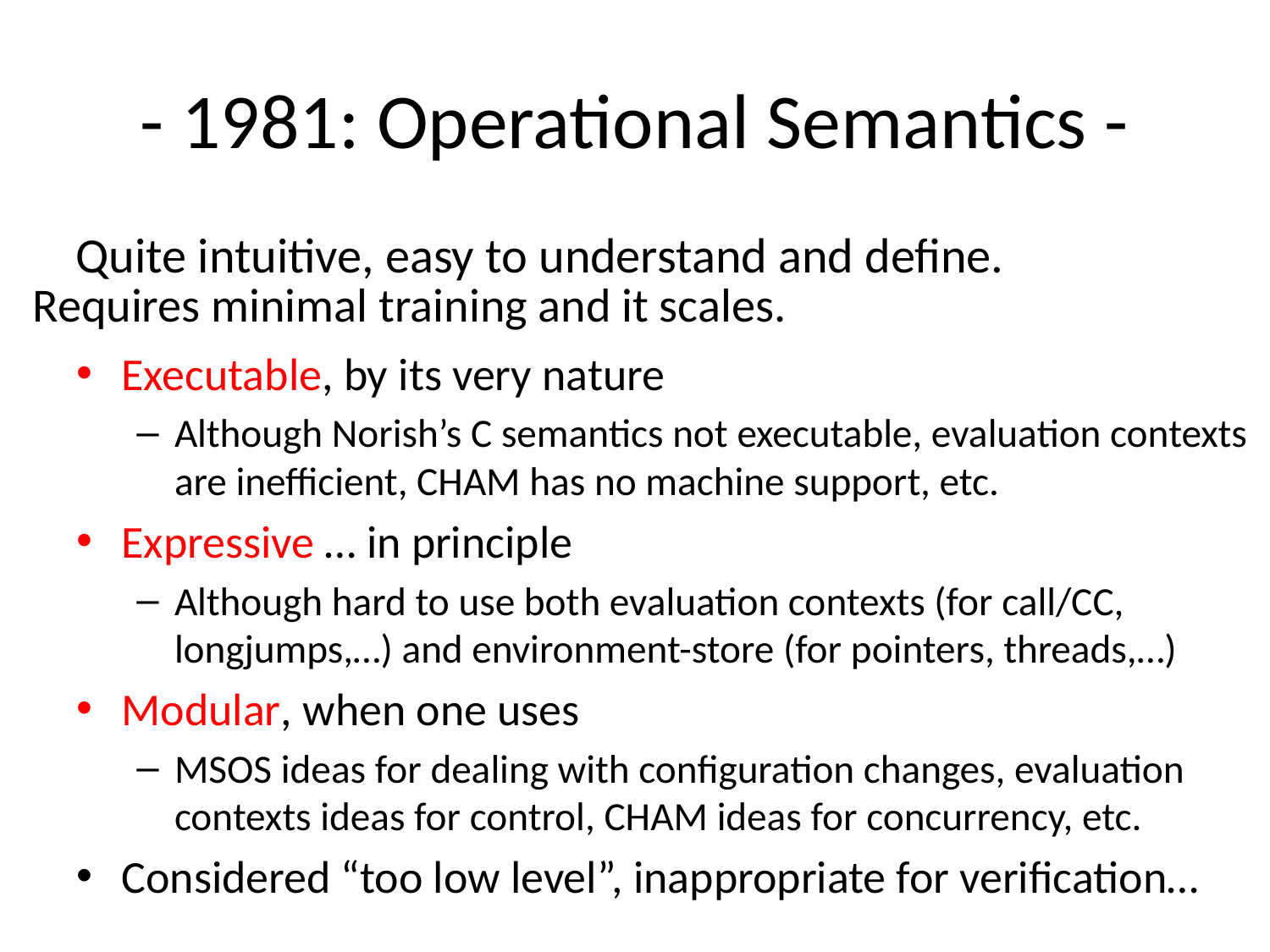

# - 1981: Operational Semantics -
Quite intuitive, easy to understand and define.
Requires minimal training and it scales.
Executable, by its very nature
Although Norish’s C semantics not executable, evaluation contexts are inefficient, CHAM has no machine support, etc.
Expressive … in principle
Although hard to use both evaluation contexts (for call/CC,  longjumps,…) and environment-store (for pointers, threads,…)
Modular, when one uses
MSOS ideas for dealing with configuration changes, evaluation contexts ideas for control, CHAM ideas for concurrency, etc.
Considered “too low level”, inappropriate for verification…